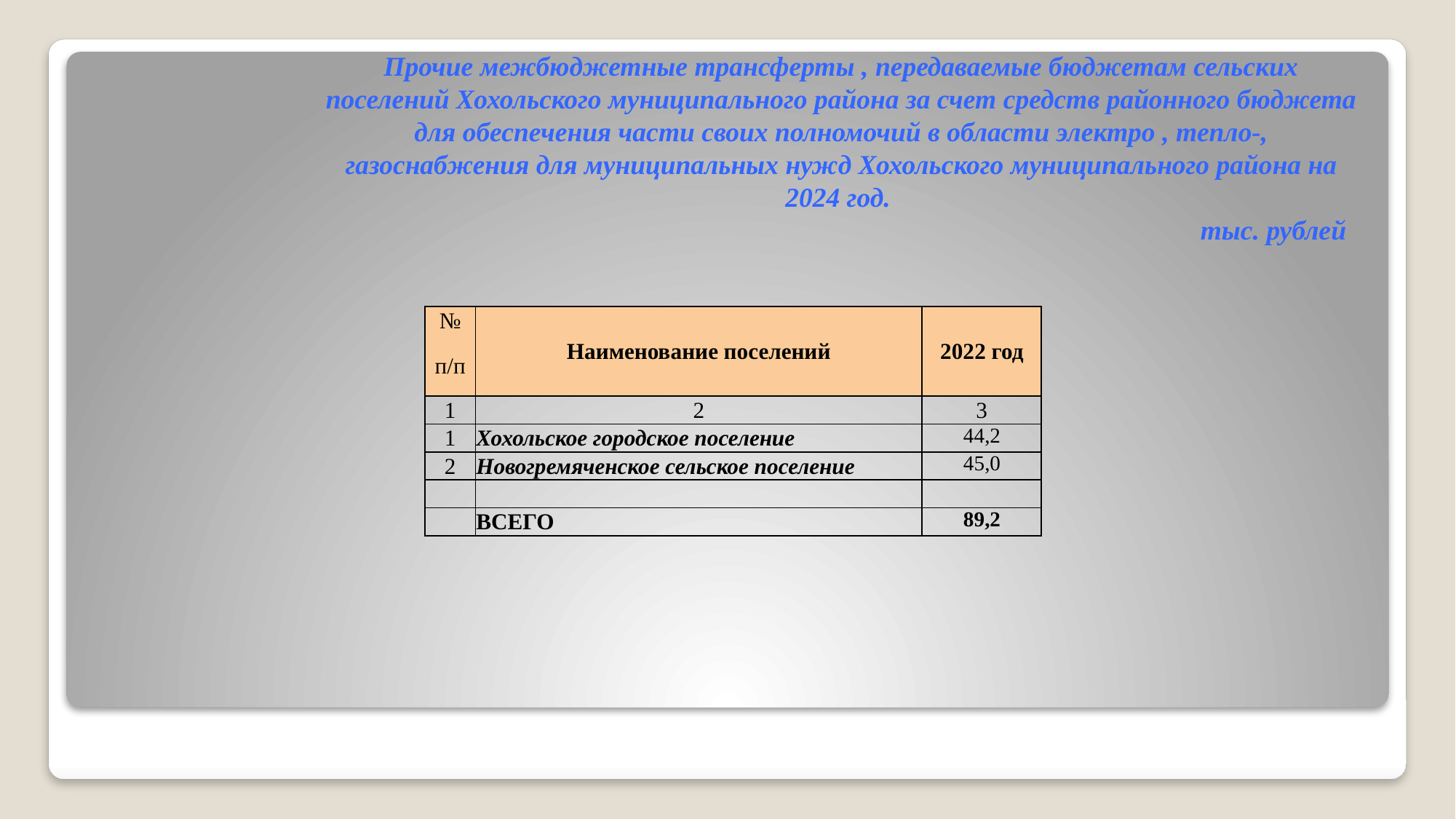

# Прочие межбюджетные трансферты , передаваемые бюджетам сельских поселений Хохольского муниципального района за счет средств районного бюджета для обеспечения части своих полномочий в области электро , тепло-, газоснабжения для муниципальных нужд Хохольского муниципального района на 2024 год.
                                                                                                                               тыс. рублей
| № | Наименование поселений | 2022 год |
| --- | --- | --- |
| п/п |  |  |
| 1 | 2 | 3 |
| 1 | Хохольское городское поселение | 44,2 |
| 2 | Новогремяченское сельское поселение | 45,0 |
|  |  |  |
|  | ВСЕГО | 89,2 |